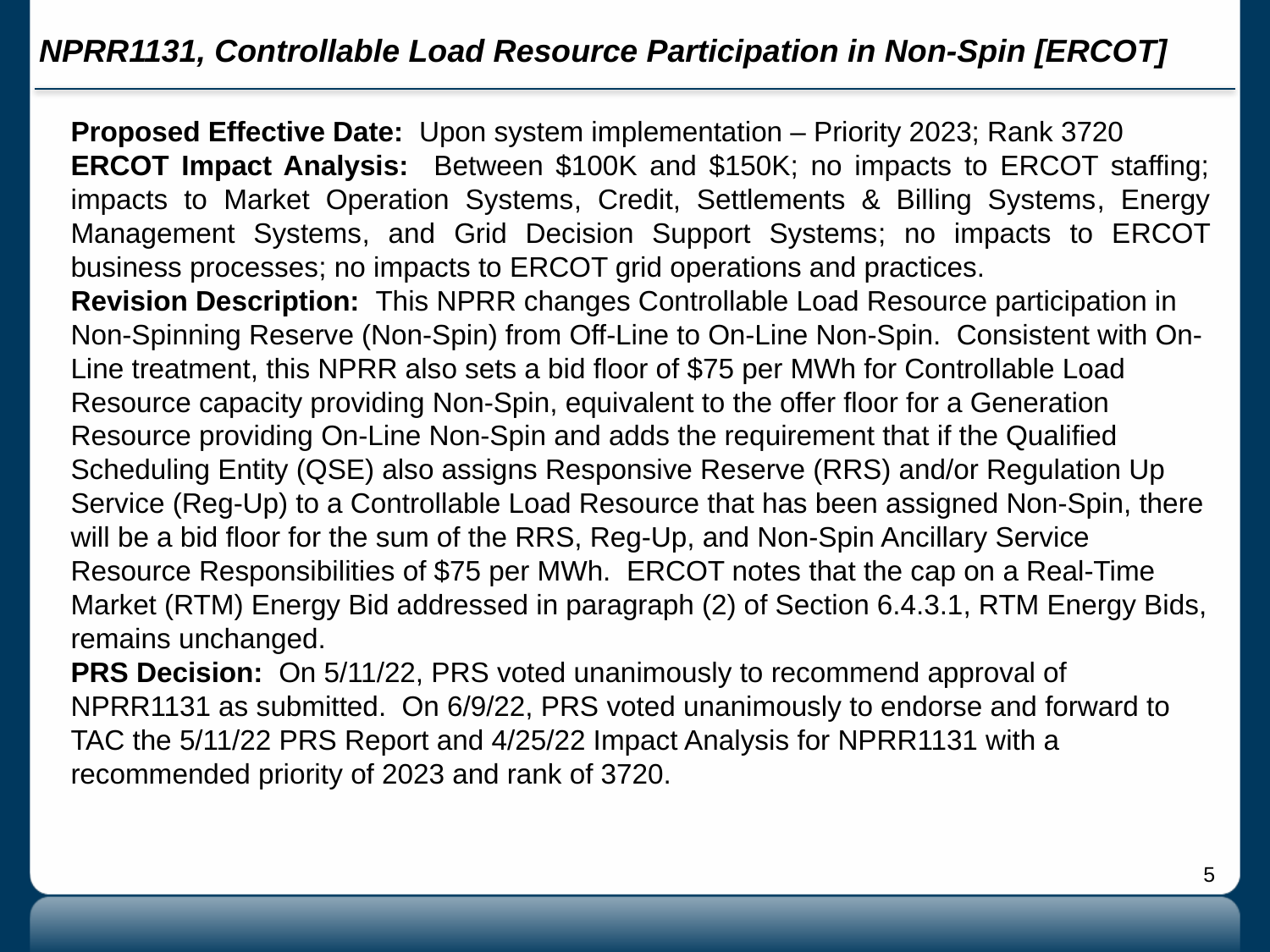

# NPRR1131, Controllable Load Resource Participation in Non-Spin [ERCOT]
Proposed Effective Date:  Upon system implementation – Priority 2023; Rank 3720
ERCOT Impact Analysis:  Between $100K and $150K; no impacts to ERCOT staffing; impacts to Market Operation Systems, Credit, Settlements & Billing Systems, Energy Management Systems, and Grid Decision Support Systems; no impacts to ERCOT business processes; no impacts to ERCOT grid operations and practices.
Revision Description:  This NPRR changes Controllable Load Resource participation in Non-Spinning Reserve (Non-Spin) from Off-Line to On-Line Non-Spin.  Consistent with On-Line treatment, this NPRR also sets a bid floor of $75 per MWh for Controllable Load Resource capacity providing Non-Spin, equivalent to the offer floor for a Generation Resource providing On-Line Non-Spin and adds the requirement that if the Qualified Scheduling Entity (QSE) also assigns Responsive Reserve (RRS) and/or Regulation Up Service (Reg-Up) to a Controllable Load Resource that has been assigned Non-Spin, there will be a bid floor for the sum of the RRS, Reg-Up, and Non-Spin Ancillary Service Resource Responsibilities of $75 per MWh.  ERCOT notes that the cap on a Real-Time Market (RTM) Energy Bid addressed in paragraph (2) of Section 6.4.3.1, RTM Energy Bids, remains unchanged.
PRS Decision:  On 5/11/22, PRS voted unanimously to recommend approval of NPRR1131 as submitted.  On 6/9/22, PRS voted unanimously to endorse and forward to TAC the 5/11/22 PRS Report and 4/25/22 Impact Analysis for NPRR1131 with a recommended priority of 2023 and rank of 3720.